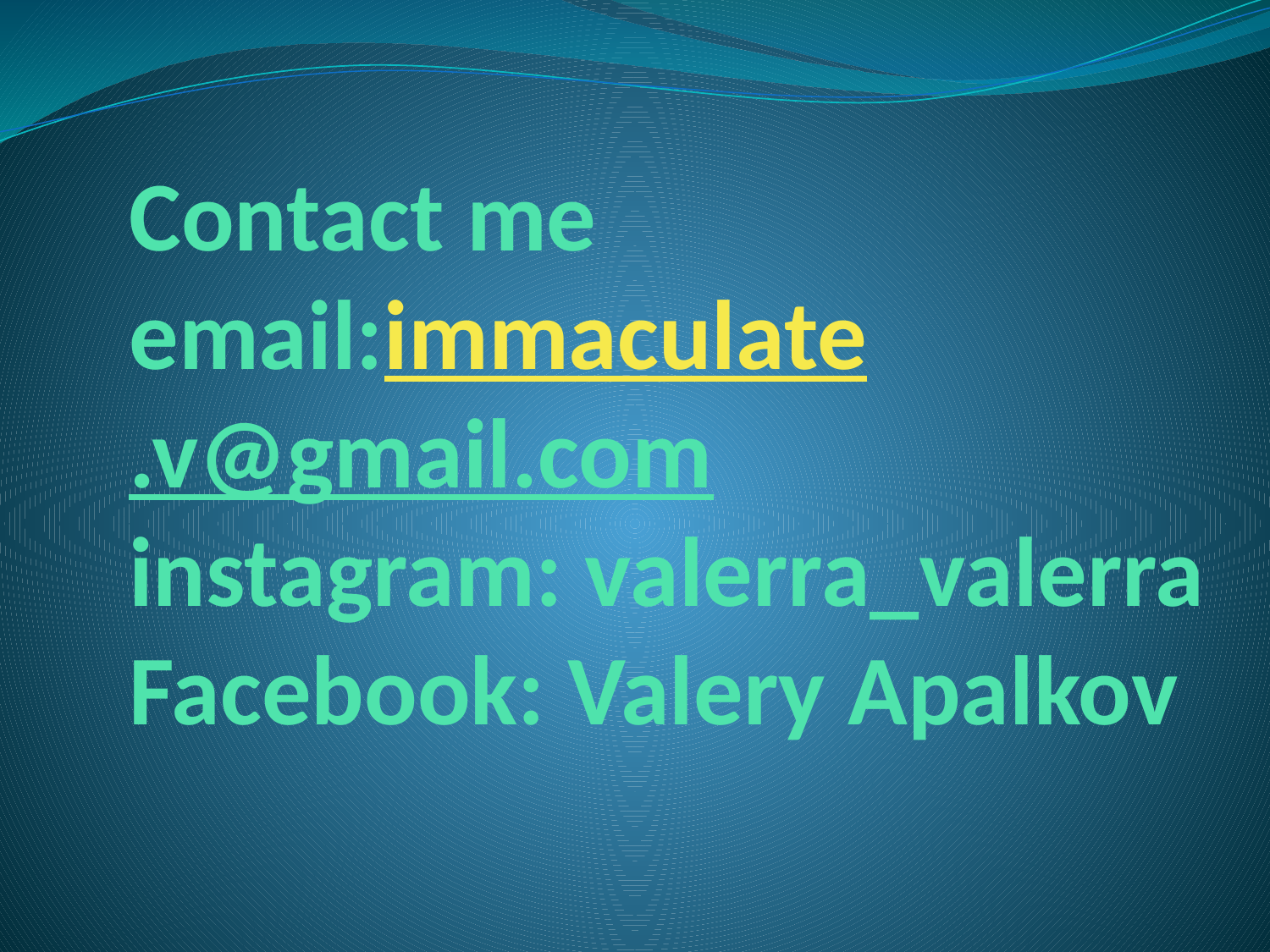

# Contact me email: immaculate.v@gmail.com instagram: valerra_valerra Facebook: Valery Apalkov